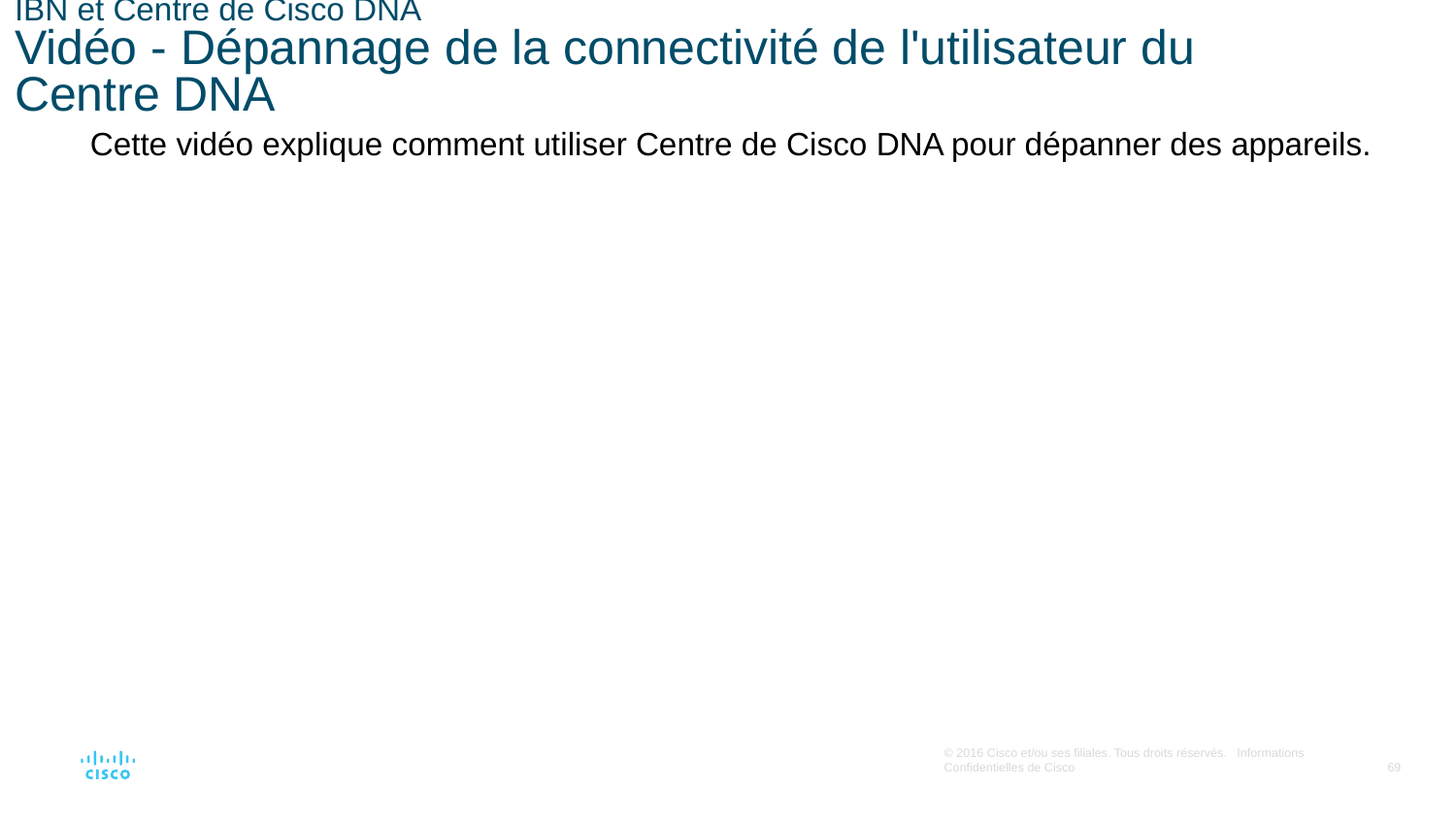

# IBN et Centre de Cisco DNA Vidéo - Dépannage de la connectivité de l'utilisateur du Centre DNA
Cette vidéo explique comment utiliser Centre de Cisco DNA pour dépanner des appareils.